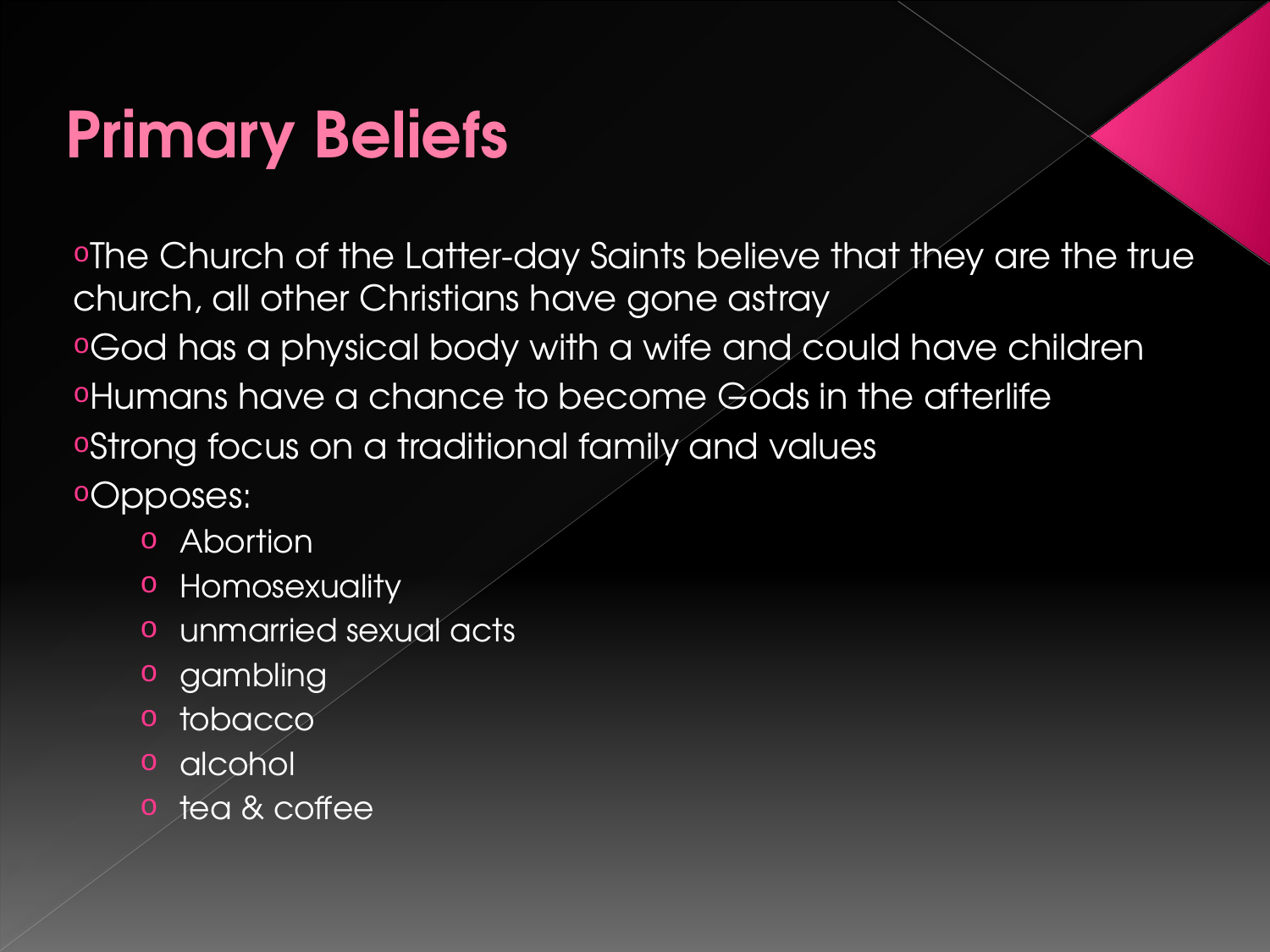

# Primary Beliefs
The Church of the Latter-day Saints believe that they are the true church, all other Christians have gone astray
God has a physical body with a wife and could have children
Humans have a chance to become Gods in the afterlife
Strong focus on a traditional family and values
Opposes:
Abortion
Homosexuality
unmarried sexual acts
gambling
tobacco
alcohol
tea & coffee